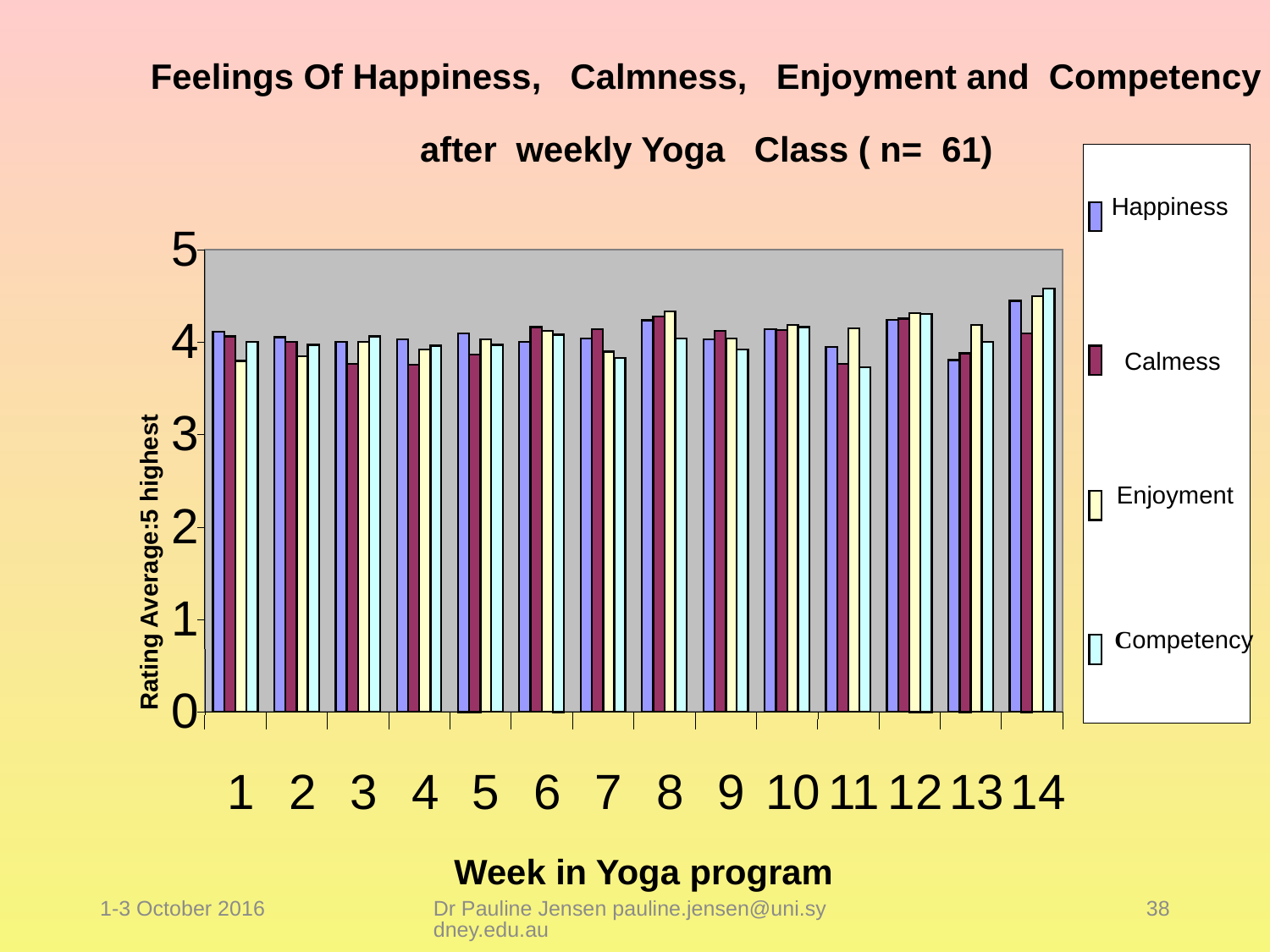

Feelings Of Happiness,   Calmness,   Enjoyment and  Competency
after  weekly Yoga   Class ( n=  61)

Happiness

5

4

 Calmess

3

Enjoyment

2

Rating Average:5 highest
1

Competency

0

1
2
3
4
5
6
7
8
9
10
11
12
13
14
Week in Yoga program
1-3 October 2016
Dr Pauline Jensen pauline.jensen@uni.sydney.edu.au
38